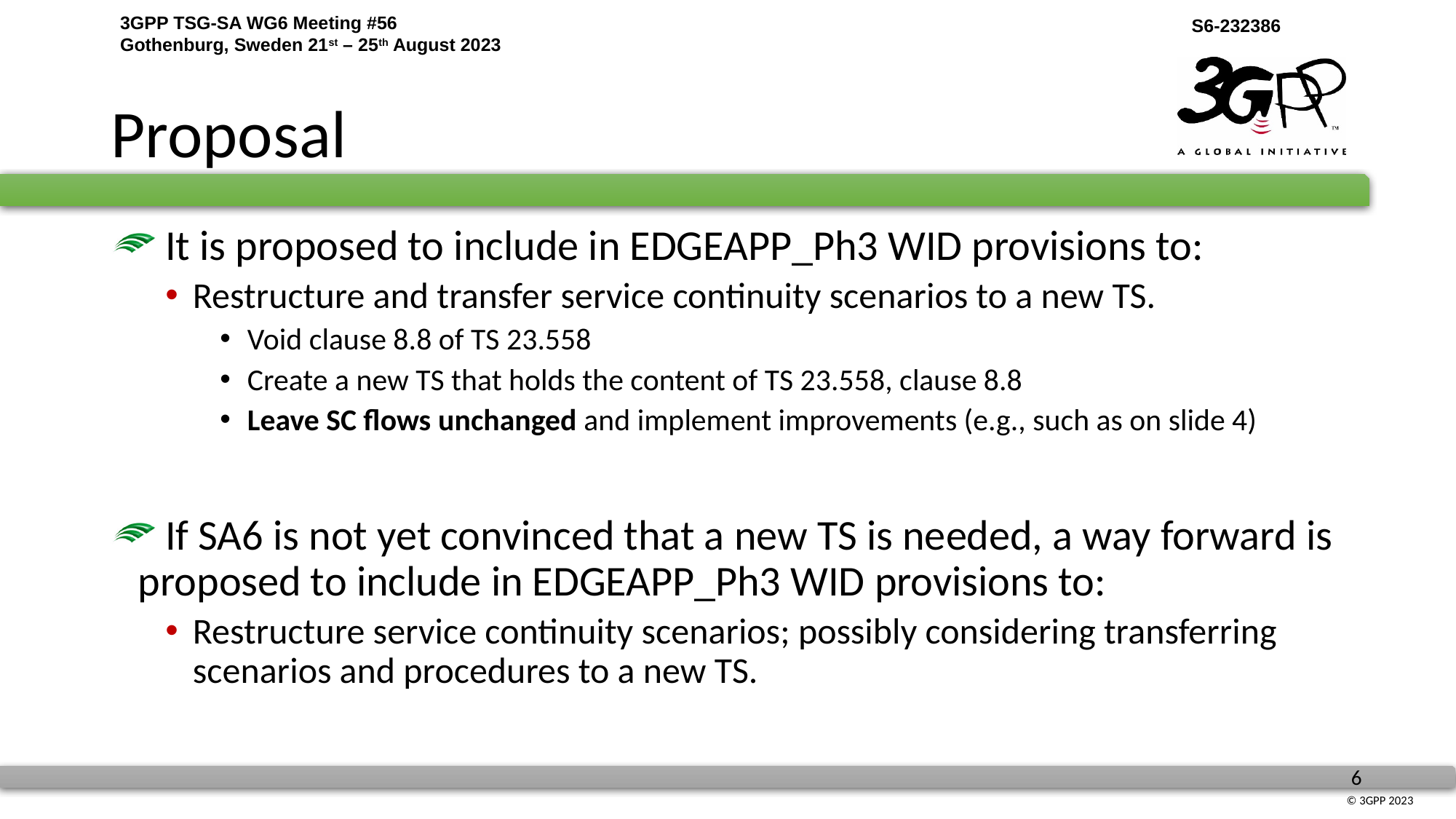

# Proposal
 It is proposed to include in EDGEAPP_Ph3 WID provisions to:
Restructure and transfer service continuity scenarios to a new TS.
Void clause 8.8 of TS 23.558
Create a new TS that holds the content of TS 23.558, clause 8.8
Leave SC flows unchanged and implement improvements (e.g., such as on slide 4)

 If SA6 is not yet convinced that a new TS is needed, a way forward is proposed to include in EDGEAPP_Ph3 WID provisions to:
Restructure service continuity scenarios; possibly considering transferring scenarios and procedures to a new TS.